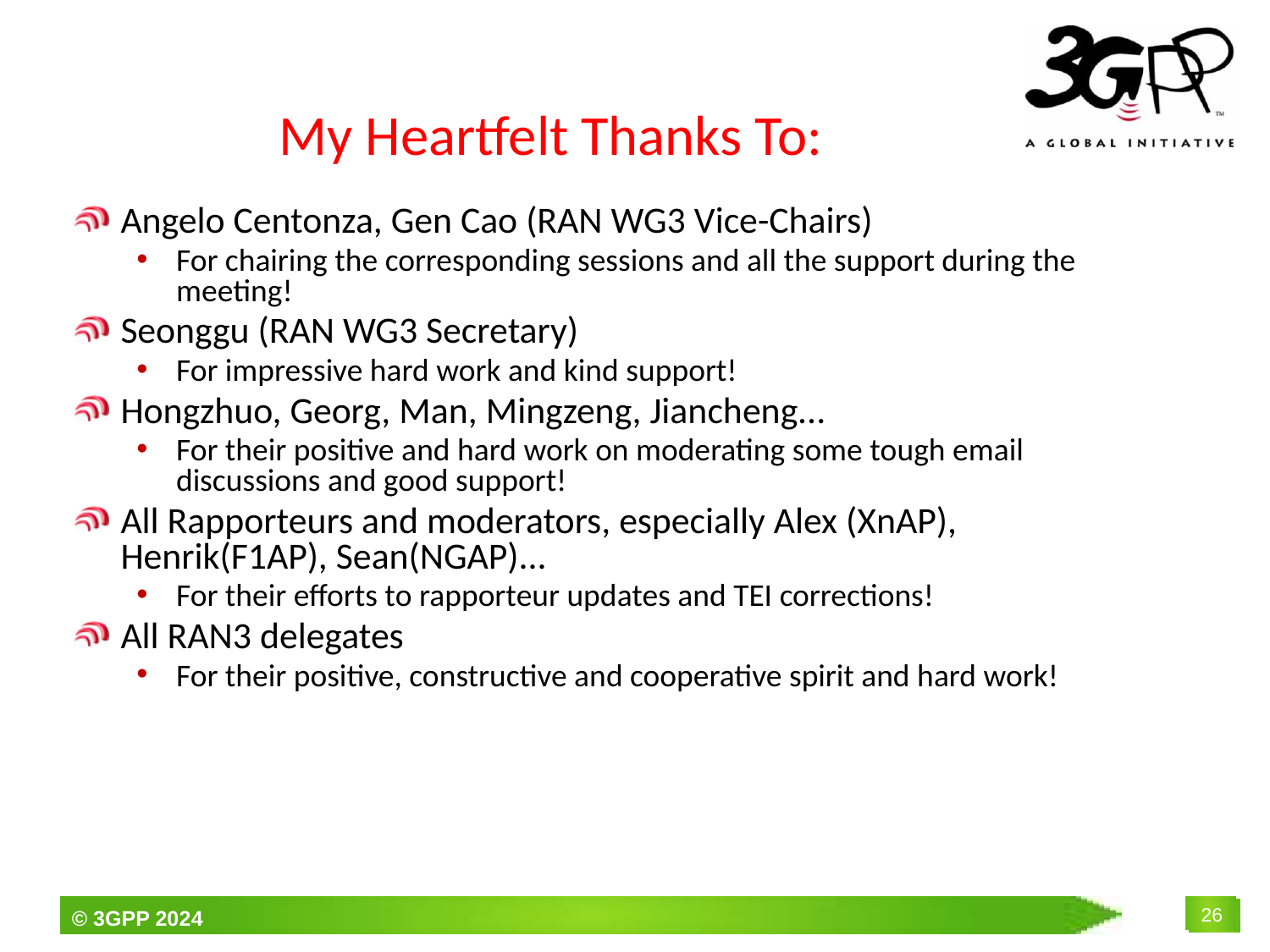

# My Heartfelt Thanks To:
Angelo Centonza, Gen Cao (RAN WG3 Vice-Chairs)
For chairing the corresponding sessions and all the support during the meeting!
Seonggu (RAN WG3 Secretary)
For impressive hard work and kind support!
Hongzhuo, Georg, Man, Mingzeng, Jiancheng...
For their positive and hard work on moderating some tough email discussions and good support!
All Rapporteurs and moderators, especially Alex (XnAP), Henrik(F1AP), Sean(NGAP)...
For their efforts to rapporteur updates and TEI corrections!
All RAN3 delegates
For their positive, constructive and cooperative spirit and hard work!